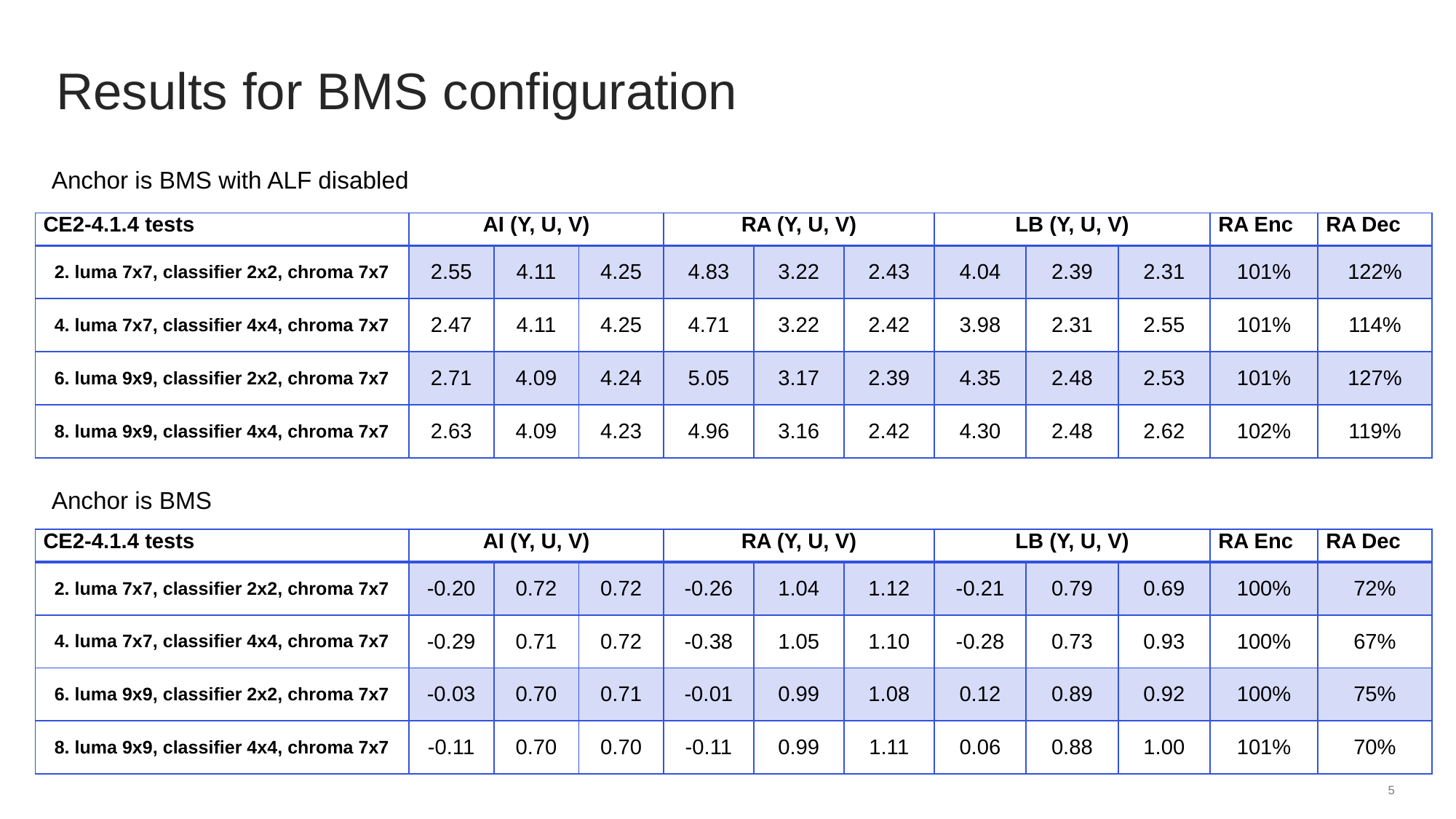

# Results for BMS configuration
Anchor is BMS with ALF disabled
| CE2-4.1.4 tests | AI (Y, U, V) |  |  | RA (Y, U, V) |  |  | LB (Y, U, V) |  |  | RA Enc | RA Dec |
| --- | --- | --- | --- | --- | --- | --- | --- | --- | --- | --- | --- |
| 2. luma 7x7, classifier 2x2, chroma 7x7 | 2.55 | 4.11 | 4.25 | 4.83 | 3.22 | 2.43 | 4.04 | 2.39 | 2.31 | 101% | 122% |
| 4. luma 7x7, classifier 4x4, chroma 7x7 | 2.47 | 4.11 | 4.25 | 4.71 | 3.22 | 2.42 | 3.98 | 2.31 | 2.55 | 101% | 114% |
| 6. luma 9x9, classifier 2x2, chroma 7x7 | 2.71 | 4.09 | 4.24 | 5.05 | 3.17 | 2.39 | 4.35 | 2.48 | 2.53 | 101% | 127% |
| 8. luma 9x9, classifier 4x4, chroma 7x7 | 2.63 | 4.09 | 4.23 | 4.96 | 3.16 | 2.42 | 4.30 | 2.48 | 2.62 | 102% | 119% |
Anchor is BMS
| CE2-4.1.4 tests | AI (Y, U, V) |  |  | RA (Y, U, V) |  |  | LB (Y, U, V) |  |  | RA Enc | RA Dec |
| --- | --- | --- | --- | --- | --- | --- | --- | --- | --- | --- | --- |
| 2. luma 7x7, classifier 2x2, chroma 7x7 | -0.20 | 0.72 | 0.72 | -0.26 | 1.04 | 1.12 | -0.21 | 0.79 | 0.69 | 100% | 72% |
| 4. luma 7x7, classifier 4x4, chroma 7x7 | -0.29 | 0.71 | 0.72 | -0.38 | 1.05 | 1.10 | -0.28 | 0.73 | 0.93 | 100% | 67% |
| 6. luma 9x9, classifier 2x2, chroma 7x7 | -0.03 | 0.70 | 0.71 | -0.01 | 0.99 | 1.08 | 0.12 | 0.89 | 0.92 | 100% | 75% |
| 8. luma 9x9, classifier 4x4, chroma 7x7 | -0.11 | 0.70 | 0.70 | -0.11 | 0.99 | 1.11 | 0.06 | 0.88 | 1.00 | 101% | 70% |